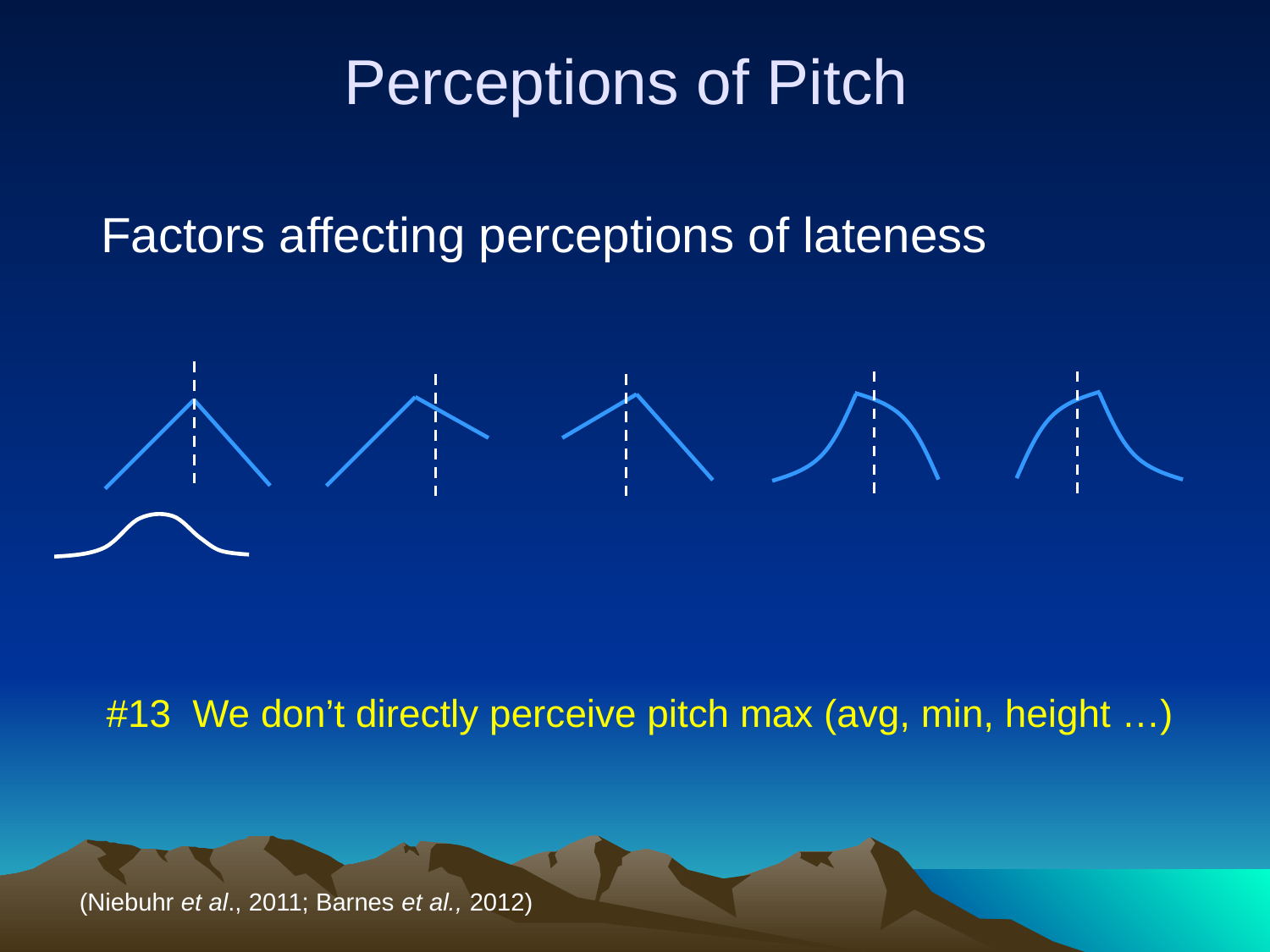

# Perceptions of Pitch
Factors affecting perceptions of lateness

#13  We don’t directly perceive pitch max (avg, min, height …)
(Niebuhr et al., 2011; Barnes et al., 2012)